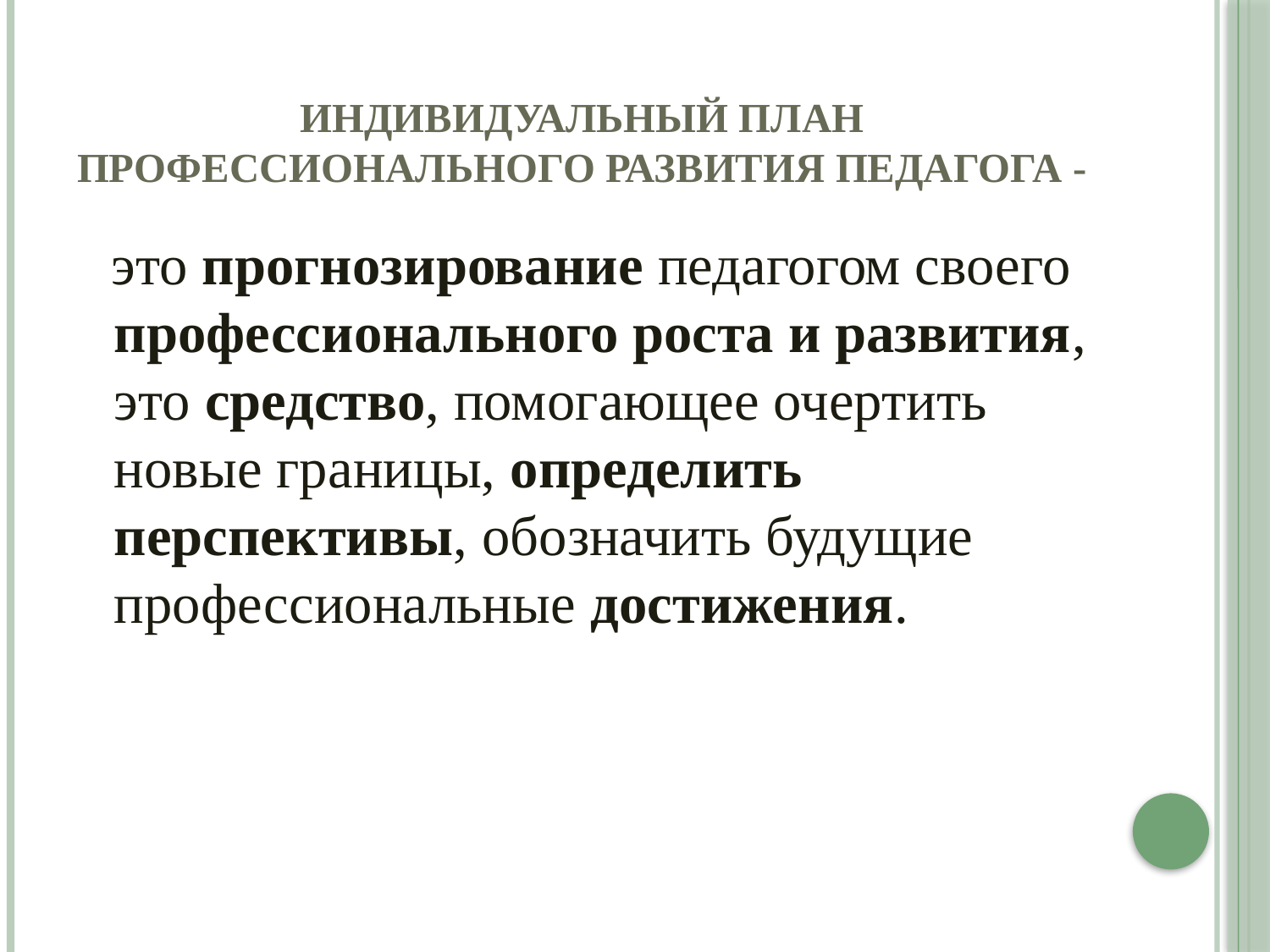

# Индивидуальный план профессионального развития педагога -
   это прогнозирование педагогом своего профессионального роста и развития, это средство, помогающее очертить новые границы, определить перспективы, обозначить будущие профессиональные достижения.